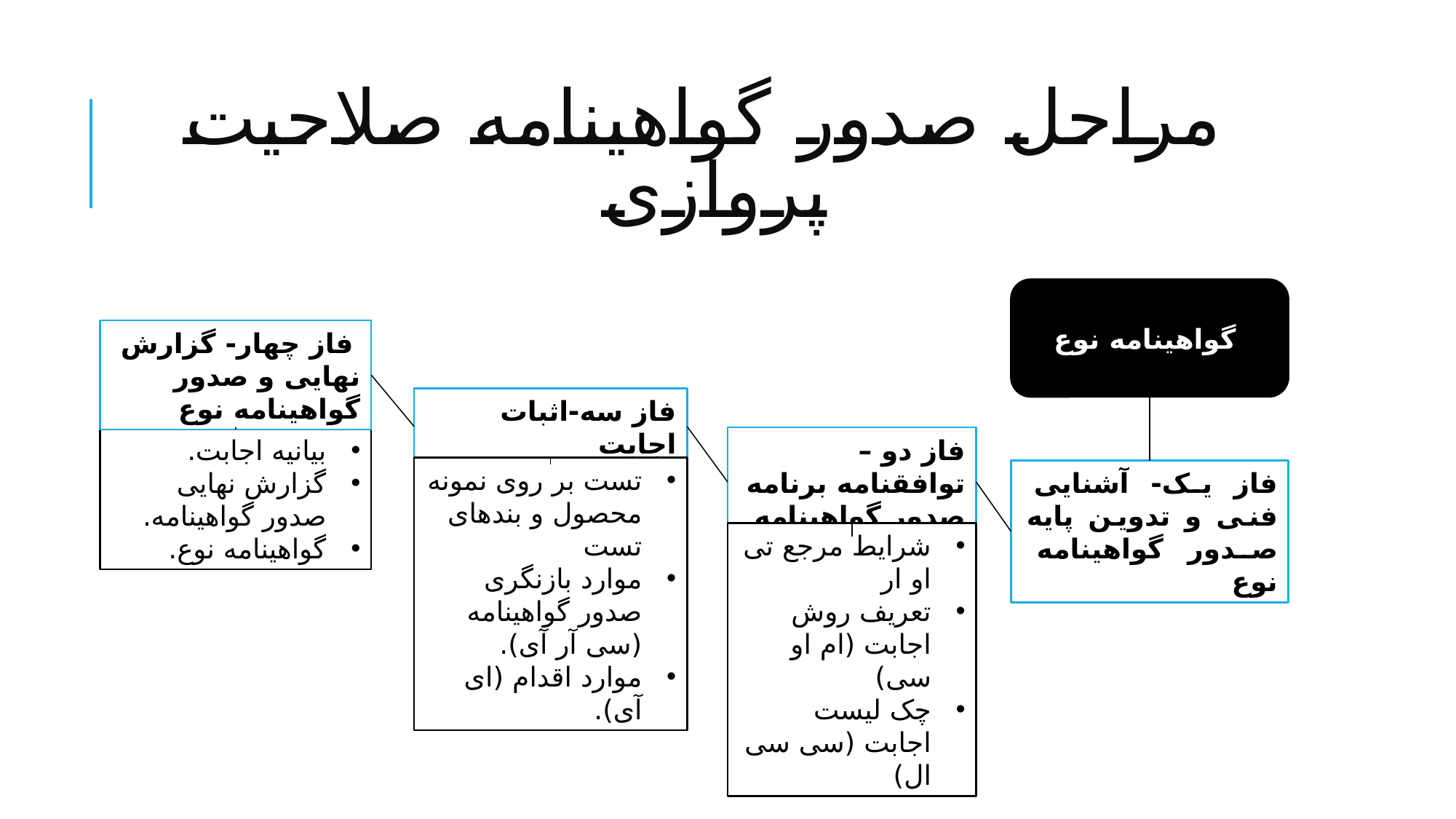

# مراحل صدور گواهینامه صلاحیت پروازی
گواهینامه نوع
 فاز چهار− گزارش نهایی و صدور گواهینامه نوع
فاز سه-اثبات اجابت
بیانیه اجابت.
گزارش نهایی صدور گواهینامه.
گواهینامه نوع.
فاز دو – توافقنامه برنامه صدور گواهینامه
تست بر روی نمونه محصول و بند‌های تست
موارد بازنگری صدور گواهینامه (سی آر آی).
موارد اقدام (ای آی).
فاز یک− آشنایی فنی و تدوین پایه صدور گواهینامه نوع
شرایط مرجع تی او ار
تعریف روش اجابت (ام او سی)
چک لیست اجابت (سی سی ال)